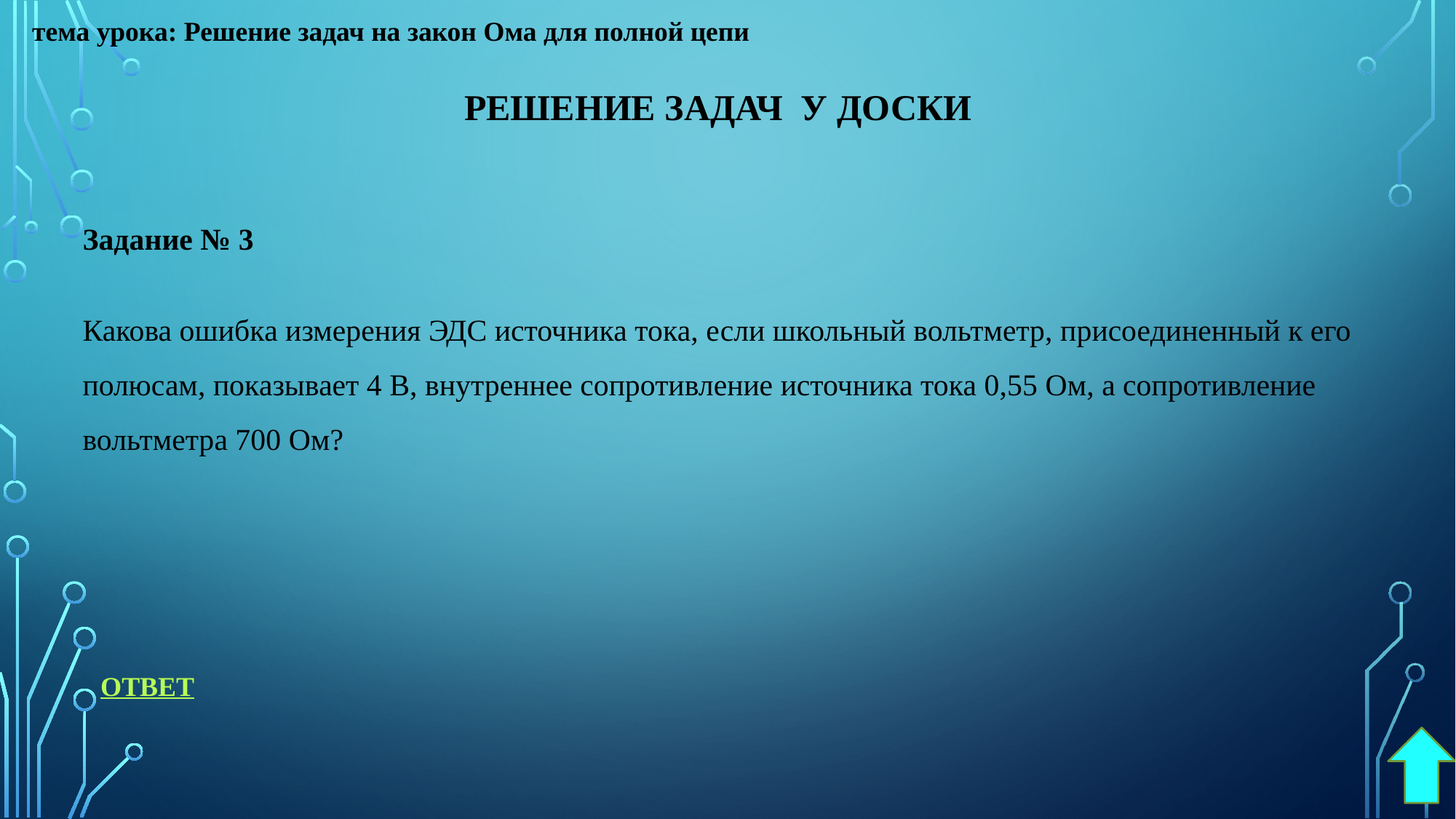

тема урока: Решение задач на закон Ома для полной цепи
РЕШЕНИЕ ЗАДАЧ  У ДОСКИ

Задание № 3

Какова ошибка измерения ЭДС источника тока, если школьный вольтметр, присоединенный к его полюсам, показывает 4 В, внутреннее сопротивление источника тока 0,55 Ом, а сопротивление вольтметра 700 Ом?

ОТВЕТ